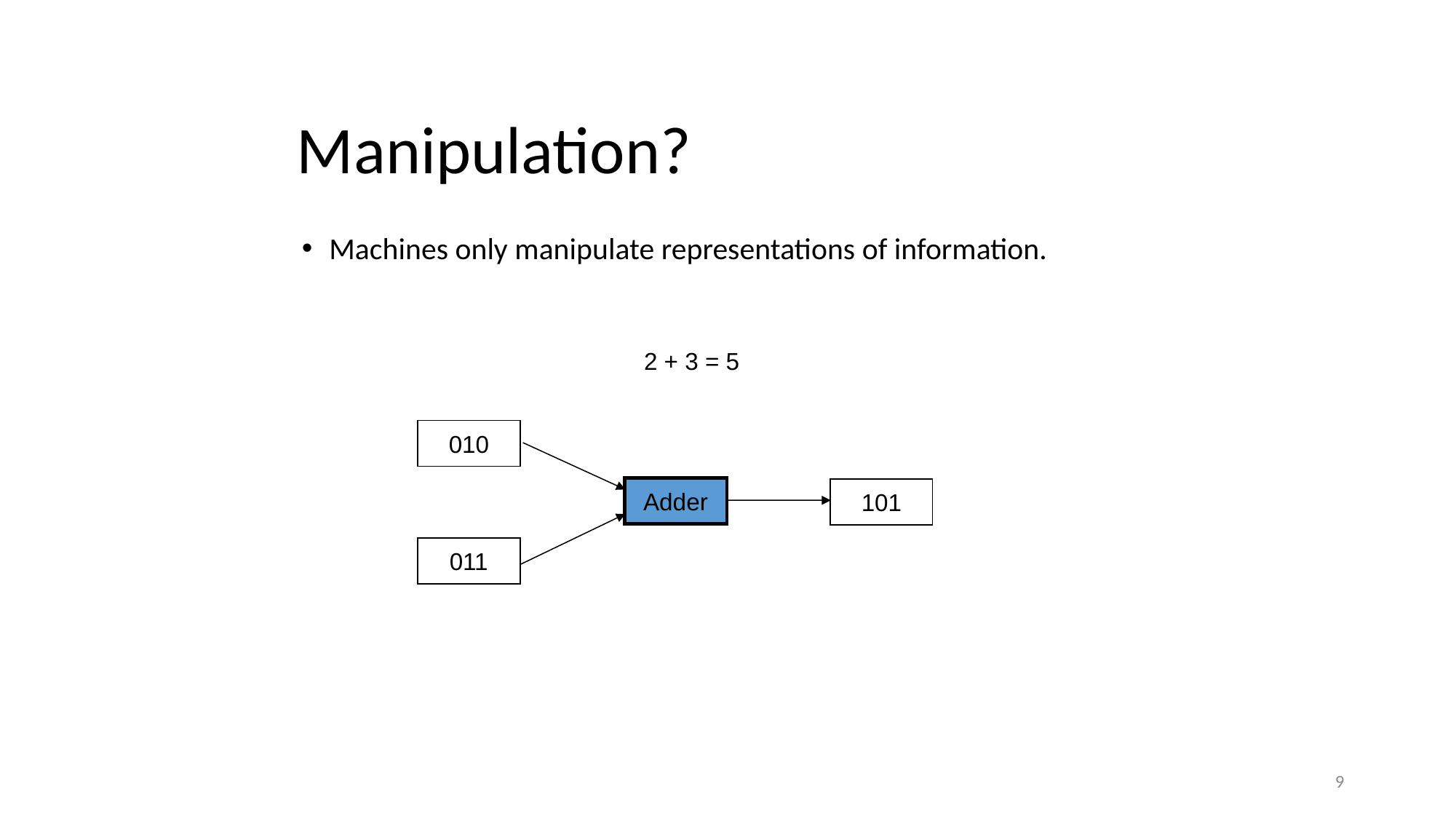

# Manipulation?
Machines only manipulate representations of information.
2 + 3 = 5
010

Adder
101

011
9